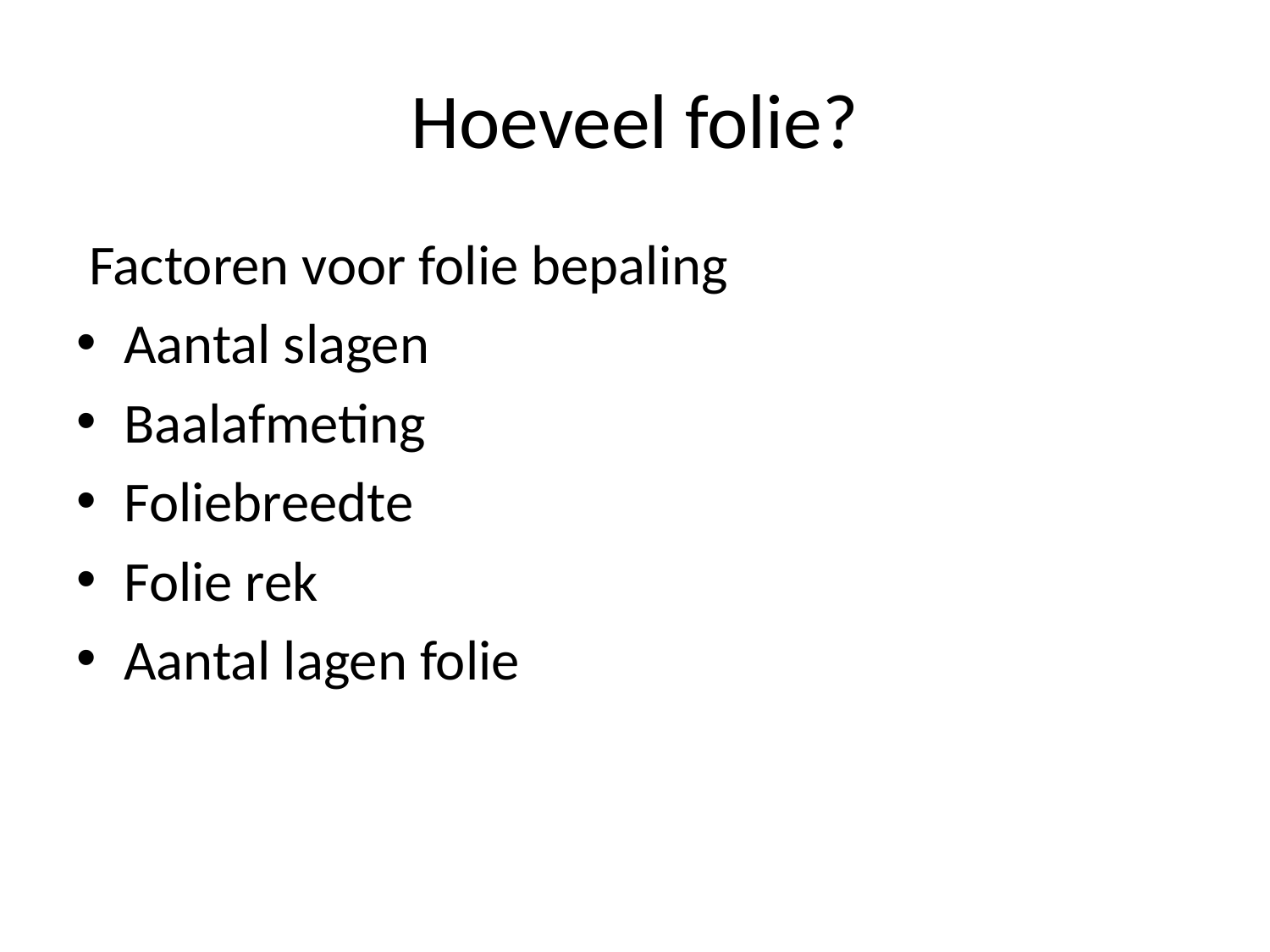

# Hoeveel folie?
 Factoren voor folie bepaling
Aantal slagen
Baalafmeting
Foliebreedte
Folie rek
Aantal lagen folie